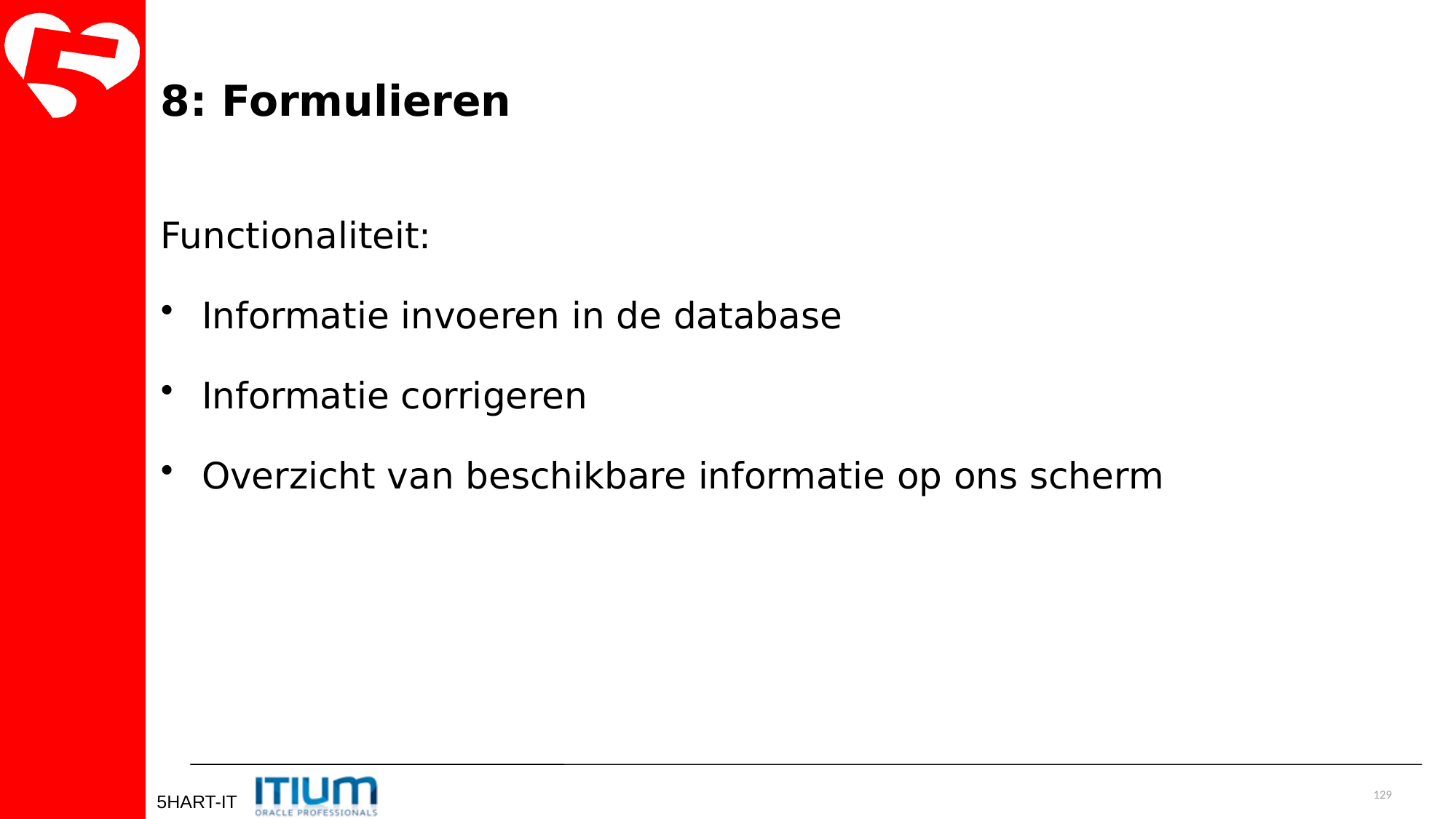

8: Formulieren
Functionaliteit:
Informatie invoeren in de database
Informatie corrigeren
Overzicht van beschikbare informatie op ons scherm
129